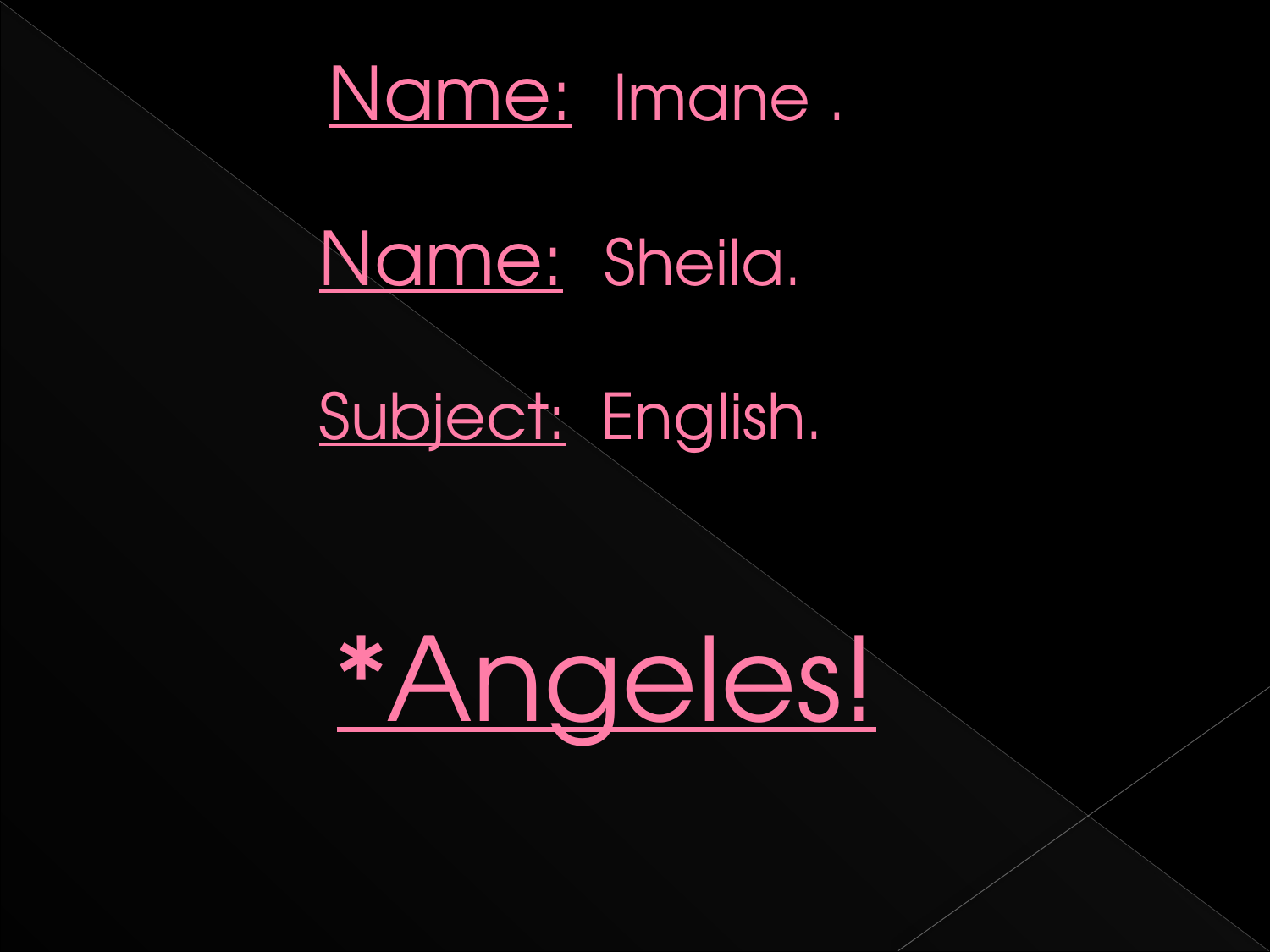

# Name:  Imane . Name:  Sheila. Subject:  English. *Angeles!